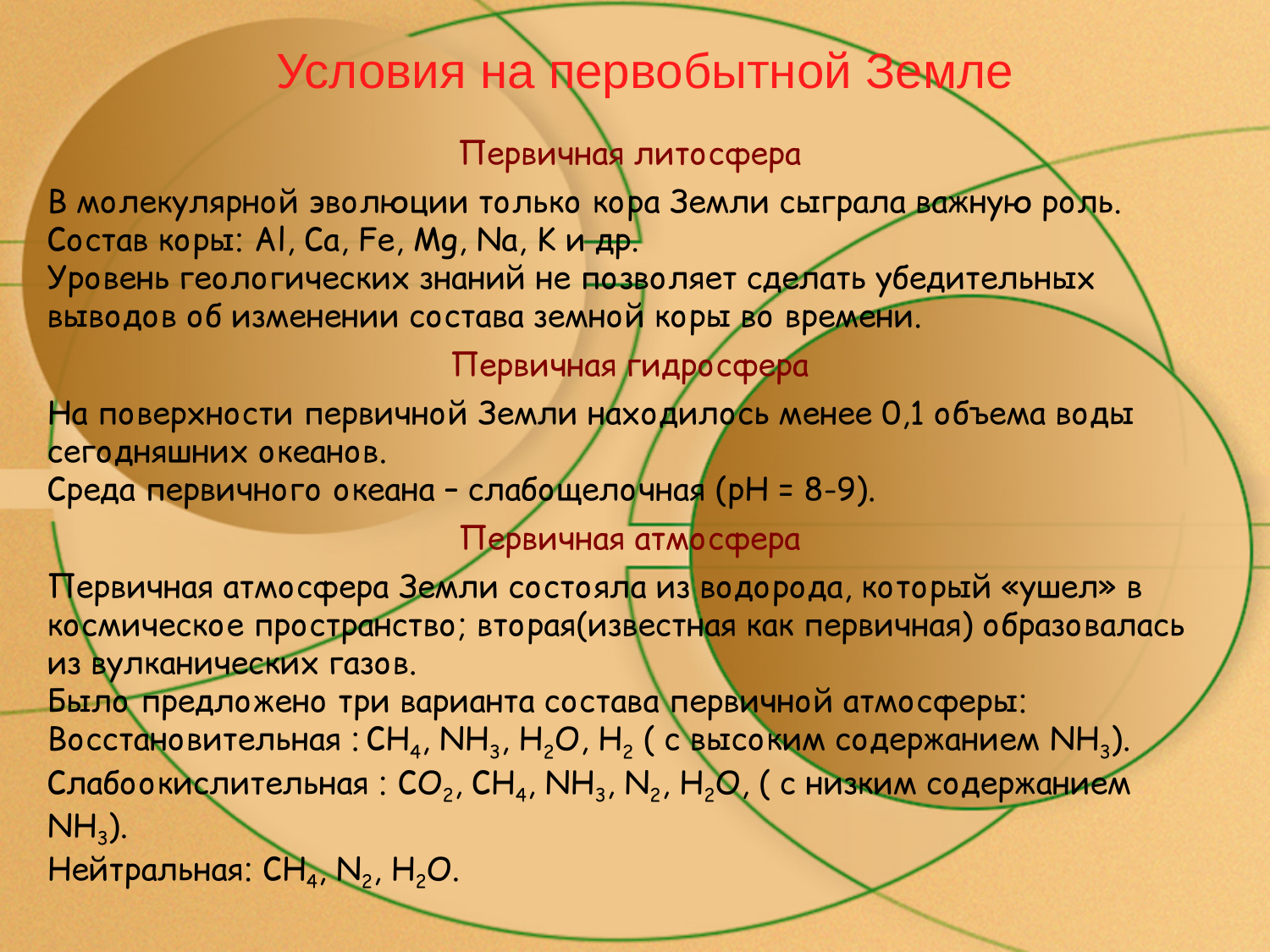

Условия на первобытной Земле

Первичная литосфера
В молекулярной эволюции только кора Земли сыграла важную роль. Состав коры: Al, Ca, Fe, Mg, Na, K и др.
Уровень геологических знаний не позволяет сделать убедительных выводов об изменении состава земной коры во времени.
Первичная гидросфера
На поверхности первичной Земли находилось менее 0,1 объема воды сегодняшних океанов.
Среда первичного океана – слабощелочная (pH = 8-9).
Первичная атмосфера
Первичная атмосфера Земли состояла из водорода, который «ушел» в космическое пространство; вторая(известная как первичная) образовалась из вулканических газов.
Было предложено три варианта состава первичной атмосферы:
Восстановительная : CH4, NH3, H2O, H2 ( с высоким содержанием NH3).
Слабоокислительная : CO2, CH4, NH3, N2, H2O, ( с низким содержанием NH3).
Нейтральная: CH4, N2, H2O.